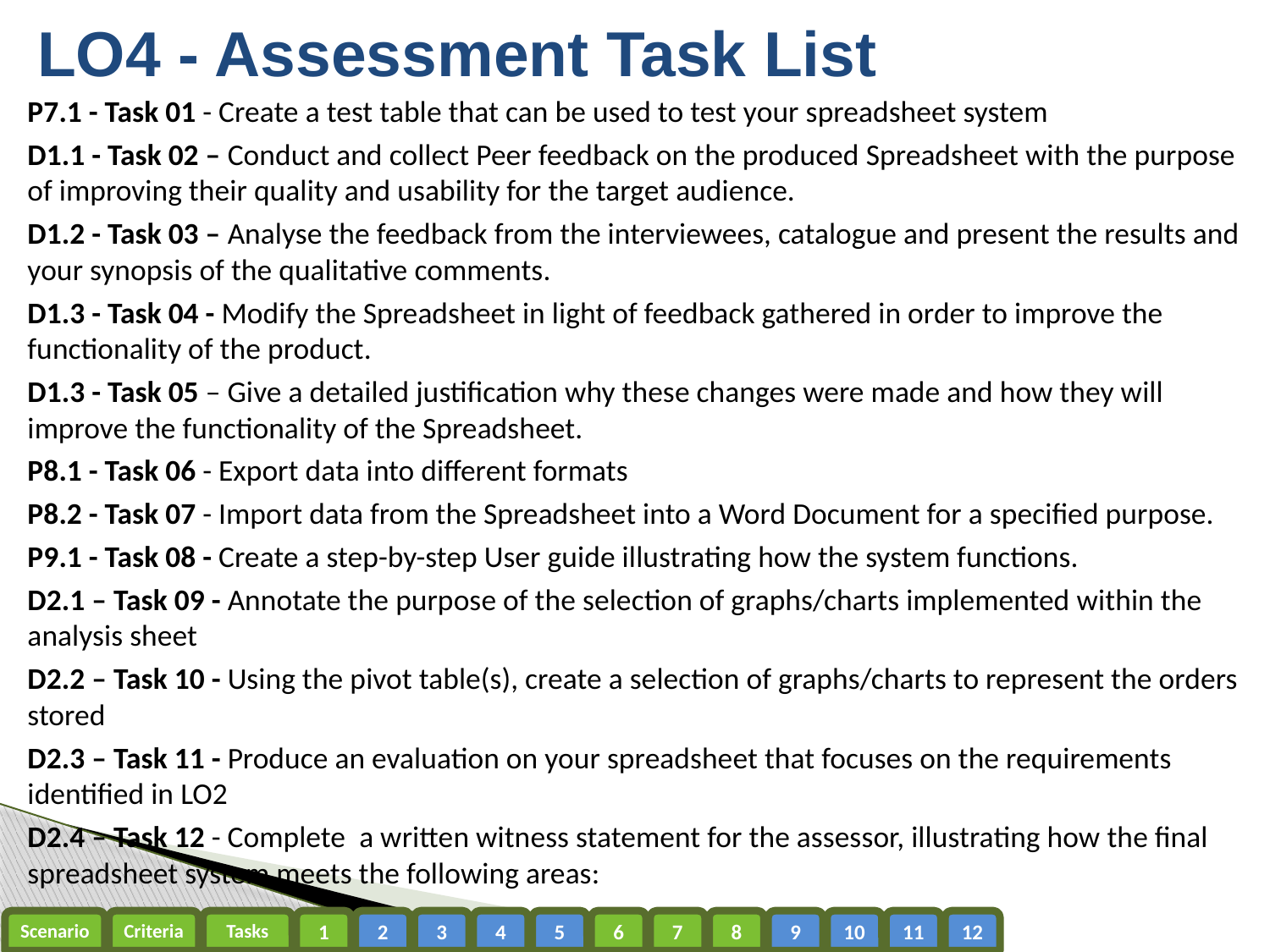

# LO4 - Assessment Task List
P7.1 - Task 01 - Create a test table that can be used to test your spreadsheet system
D1.1 - Task 02 – Conduct and collect Peer feedback on the produced Spreadsheet with the purpose of improving their quality and usability for the target audience.
D1.2 - Task 03 – Analyse the feedback from the interviewees, catalogue and present the results and your synopsis of the qualitative comments.
D1.3 - Task 04 - Modify the Spreadsheet in light of feedback gathered in order to improve the functionality of the product.
D1.3 - Task 05 – Give a detailed justification why these changes were made and how they will improve the functionality of the Spreadsheet.
P8.1 - Task 06 - Export data into different formats
P8.2 - Task 07 - Import data from the Spreadsheet into a Word Document for a specified purpose.
P9.1 - Task 08 - Create a step-by-step User guide illustrating how the system functions.
D2.1 – Task 09 - Annotate the purpose of the selection of graphs/charts implemented within the analysis sheet
D2.2 – Task 10 - Using the pivot table(s), create a selection of graphs/charts to represent the orders stored
D2.3 – Task 11 - Produce an evaluation on your spreadsheet that focuses on the requirements identified in LO2
D2.4 – Task 12 - Complete  a written witness statement for the assessor, illustrating how the final spreadsheet system meets the following areas: